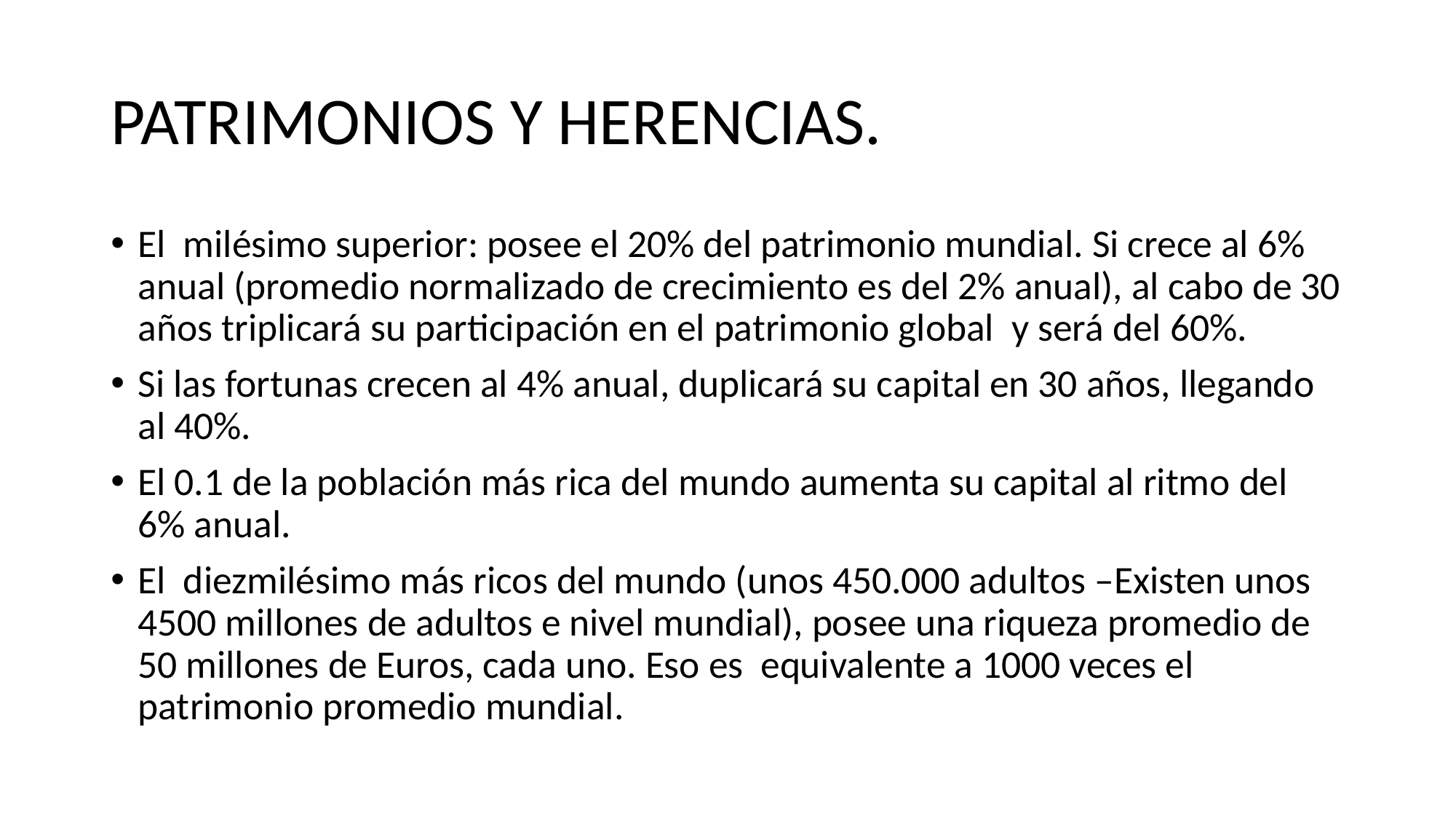

# PATRIMONIOS Y HERENCIAS.
El  milésimo superior: posee el 20% del patrimonio mundial. Si crece al 6% anual (promedio normalizado de crecimiento es del 2% anual), al cabo de 30 años triplicará su participación en el patrimonio global  y será del 60%.
Si las fortunas crecen al 4% anual, duplicará su capital en 30 años, llegando al 40%.
El 0.1 de la población más rica del mundo aumenta su capital al ritmo del 6% anual.
El  diezmilésimo más ricos del mundo (unos 450.000 adultos –Existen unos 4500 millones de adultos e nivel mundial), posee una riqueza promedio de 50 millones de Euros, cada uno. Eso es  equivalente a 1000 veces el patrimonio promedio mundial.